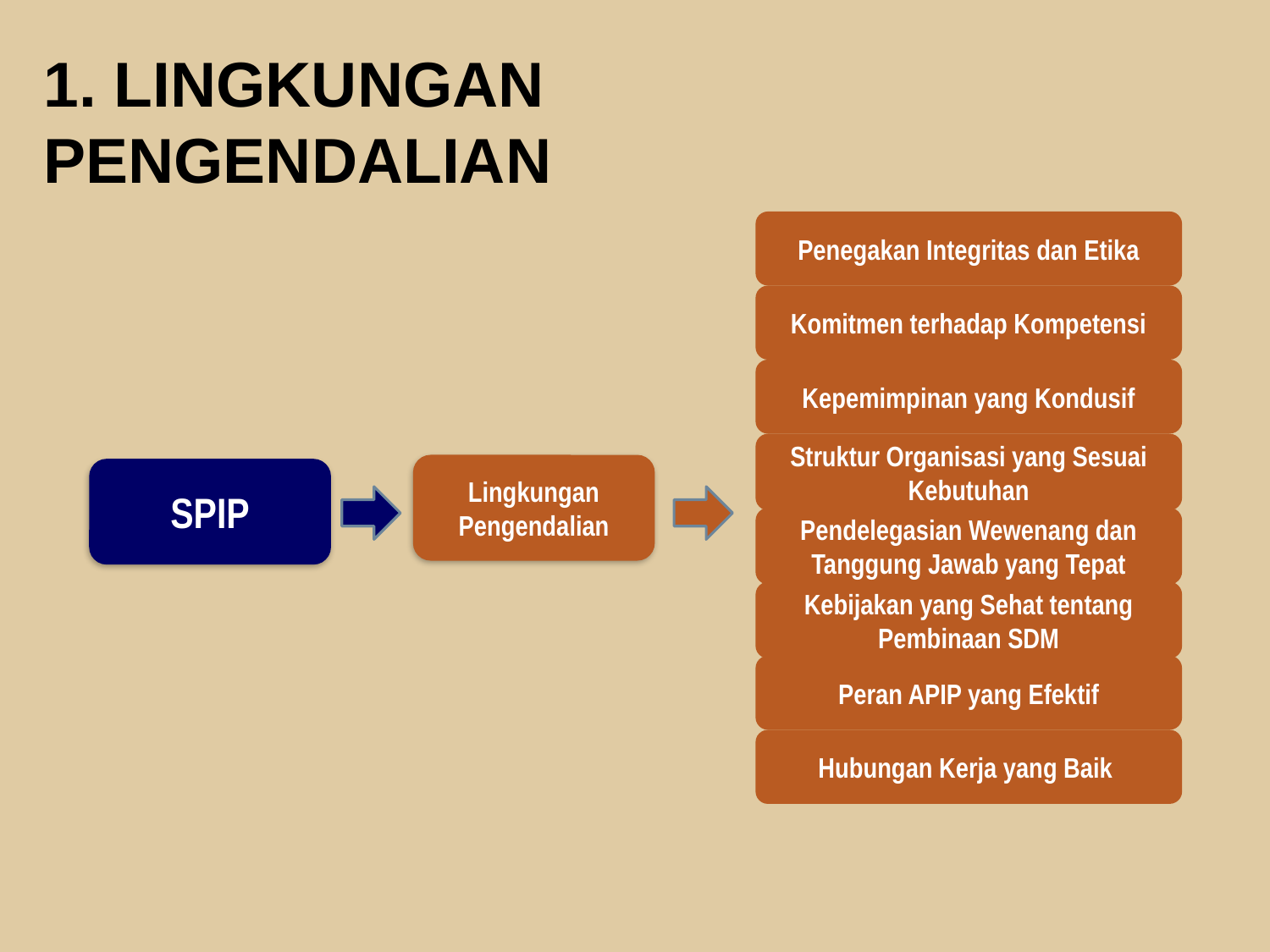

1. LINGKUNGAN PENGENDALIAN
Penegakan Integritas dan Etika
Komitmen terhadap Kompetensi
Kepemimpinan yang Kondusif
Struktur Organisasi yang Sesuai Kebutuhan
Lingkungan Pengendalian
SPIP

Pendelegasian Wewenang dan Tanggung Jawab yang Tepat
Kebijakan yang Sehat tentang Pembinaan SDM
Peran APIP yang Efektif
Hubungan Kerja yang Baik